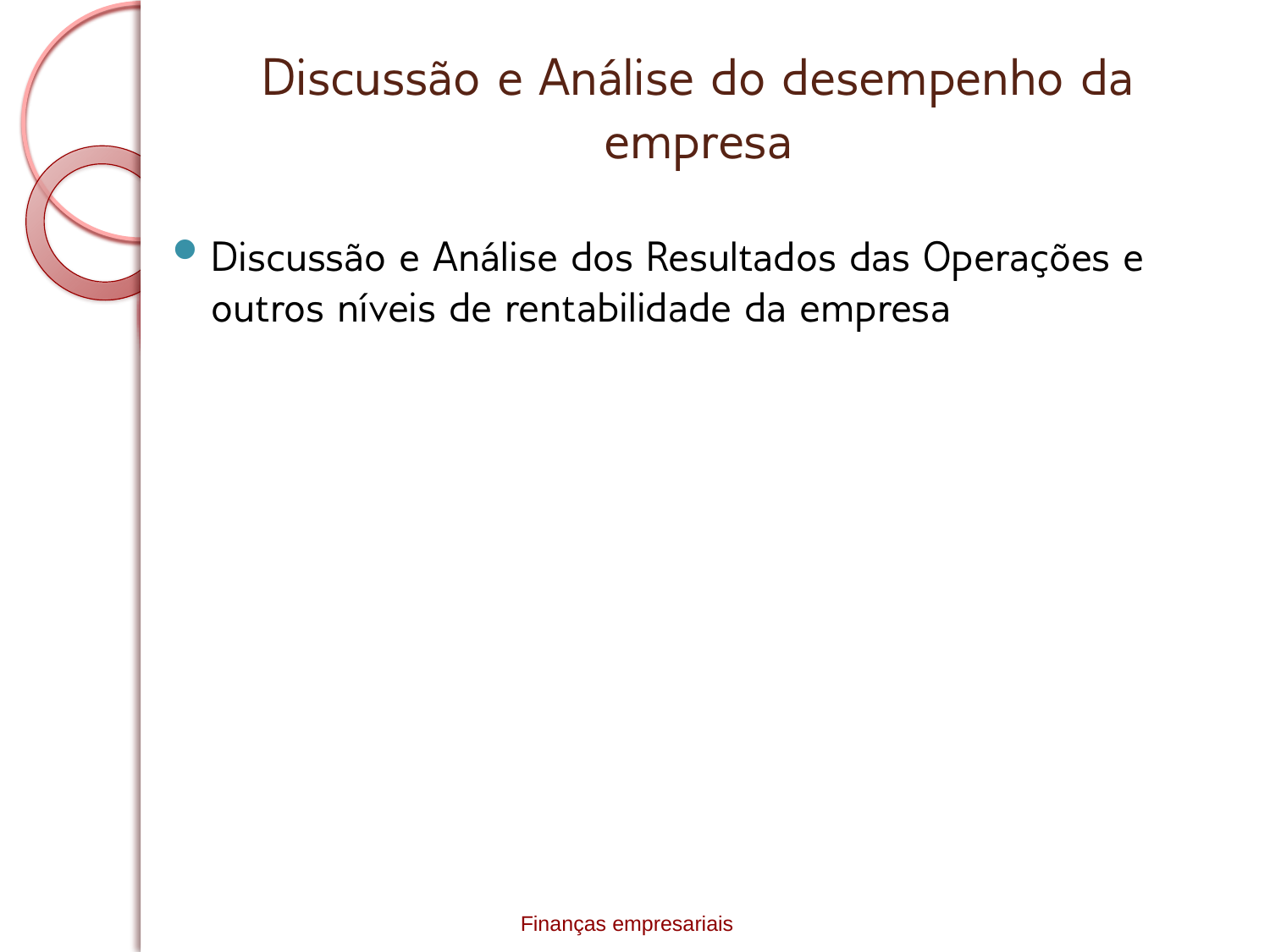

# Discussão e Análise do desempenho da empresa
Discussão e Análise dos Resultados das Operações e outros níveis de rentabilidade da empresa
Finanças empresariais